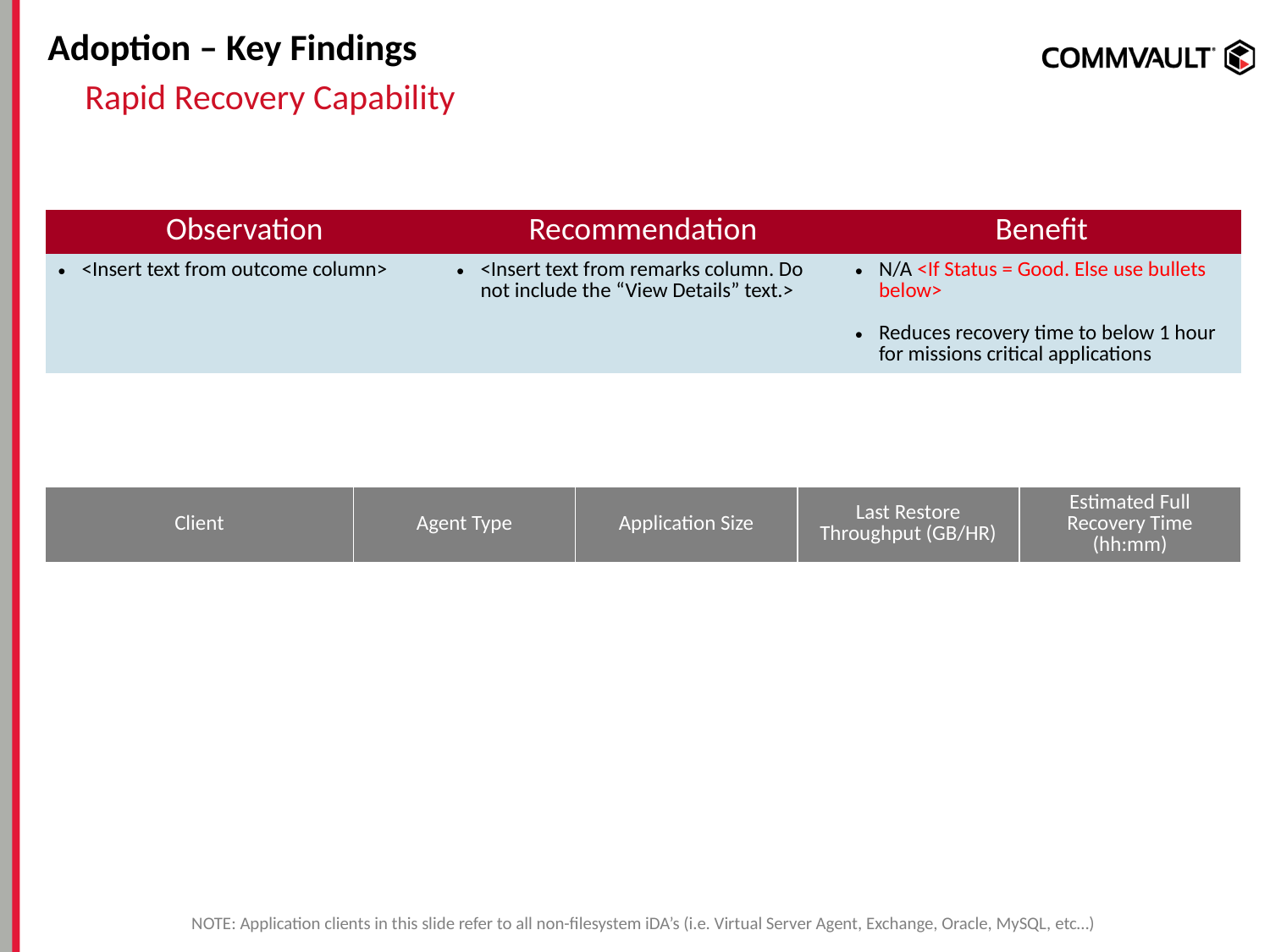

# Adoption – Key Findings
Rapid Recovery Capability
| Observation | Recommendation | Benefit |
| --- | --- | --- |
| <Insert text from outcome column> | <Insert text from remarks column. Do not include the “View Details” text.> | N/A <If Status = Good. Else use bullets below> Reduces recovery time to below 1 hour for missions critical applications |
| Client | Agent Type | Application Size | Last Restore Throughput (GB/HR) | Estimated Full Recovery Time (hh:mm) |
| --- | --- | --- | --- | --- |
NOTE: Application clients in this slide refer to all non-filesystem iDA’s (i.e. Virtual Server Agent, Exchange, Oracle, MySQL, etc…)